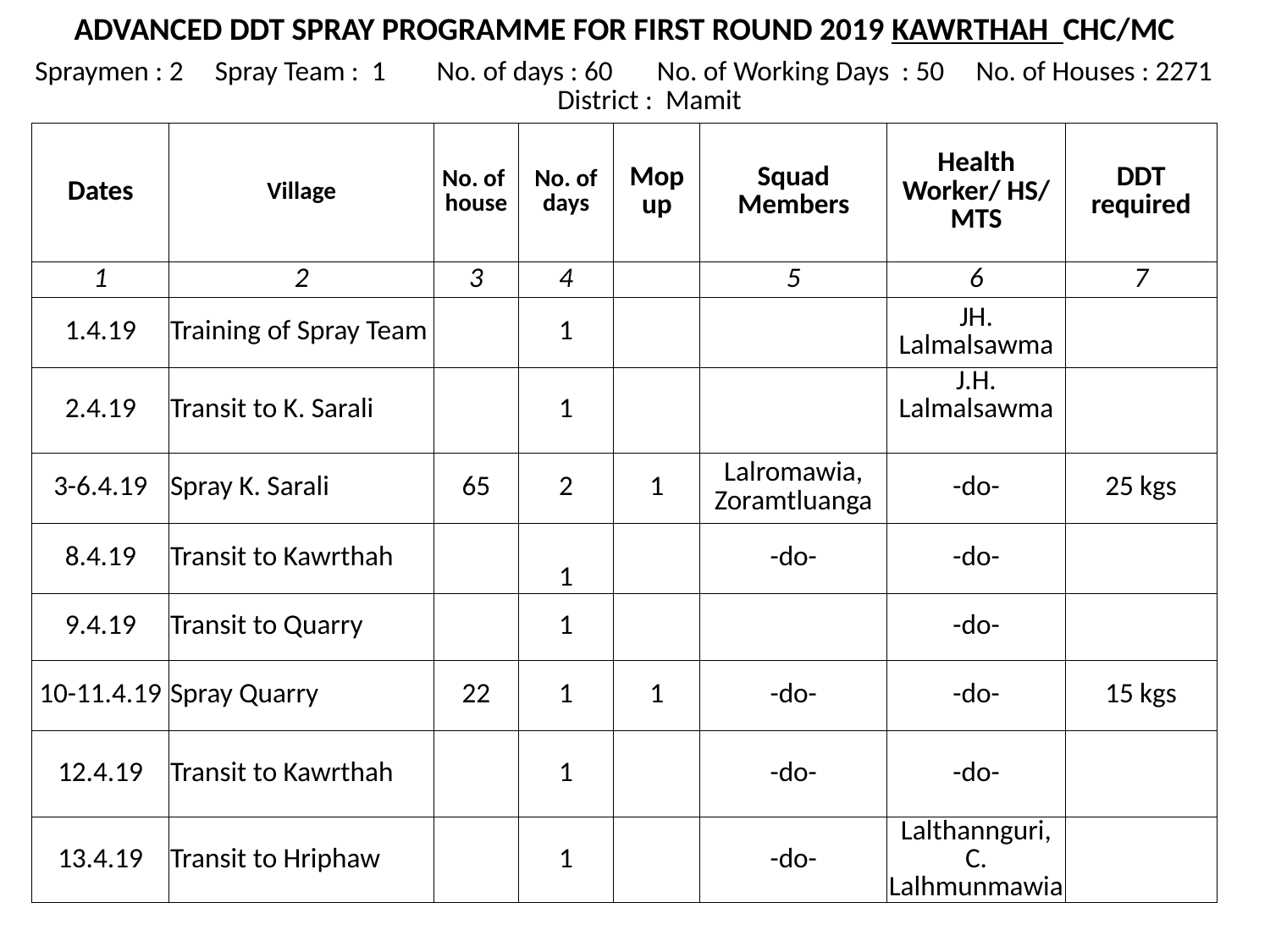

| ADVANCED DDT SPRAY PROGRAMME FOR FIRST ROUND 2019 KAWRTHAH CHC/MC |  |  |  |  |  |  |  |
| --- | --- | --- | --- | --- | --- | --- | --- |
| Spraymen : 2 Spray Team : 1 No. of days : 60 No. of Working Days : 50 No. of Houses : 2271 District : Mamit |  |  |  |  |  |  |  |
| Dates | Village | No. of house | No. of days | Mop up | Squad Members | Health Worker/ HS/ MTS | DDT required |
| 1 | 2 | 3 | 4 |  | 5 | 6 | 7 |
| 1.4.19 | Training of Spray Team |  | 1 |  |  | JH. Lalmalsawma |  |
| 2.4.19 | Transit to K. Sarali |  | 1 |  |  | J.H. Lalmalsawma |  |
| 3-6.4.19 | Spray K. Sarali | 65 | 2 | 1 | Lalromawia, Zoramtluanga | -do- | 25 kgs |
| 8.4.19 | Transit to Kawrthah |  | 1 |  | -do- | -do- |  |
| 9.4.19 | Transit to Quarry |  | 1 |  |  | -do- |  |
| 10-11.4.19 | Spray Quarry | 22 | 1 | 1 | -do- | -do- | 15 kgs |
| 12.4.19 | Transit to Kawrthah |  | 1 |  | -do- | -do- |  |
| 13.4.19 | Transit to Hriphaw |  | 1 |  | -do- | Lalthannguri, C. Lalhmunmawia |  |